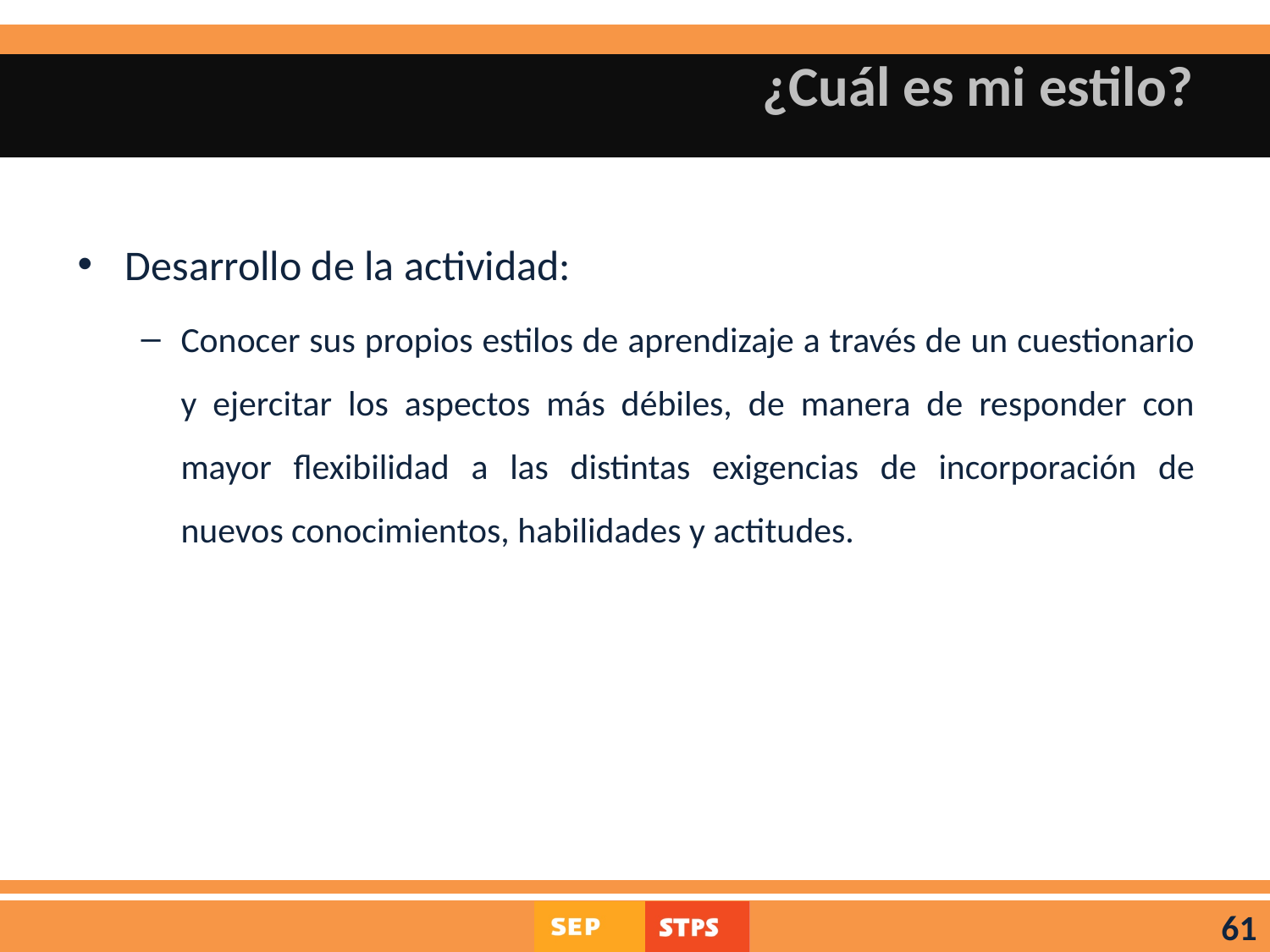

# ¿Cuál es mi estilo?
Desarrollo de la actividad:
Conocer sus propios estilos de aprendizaje a través de un cuestionario y ejercitar los aspectos más débiles, de manera de responder con mayor flexibilidad a las distintas exigencias de incorporación de nuevos conocimientos, habilidades y actitudes.

61